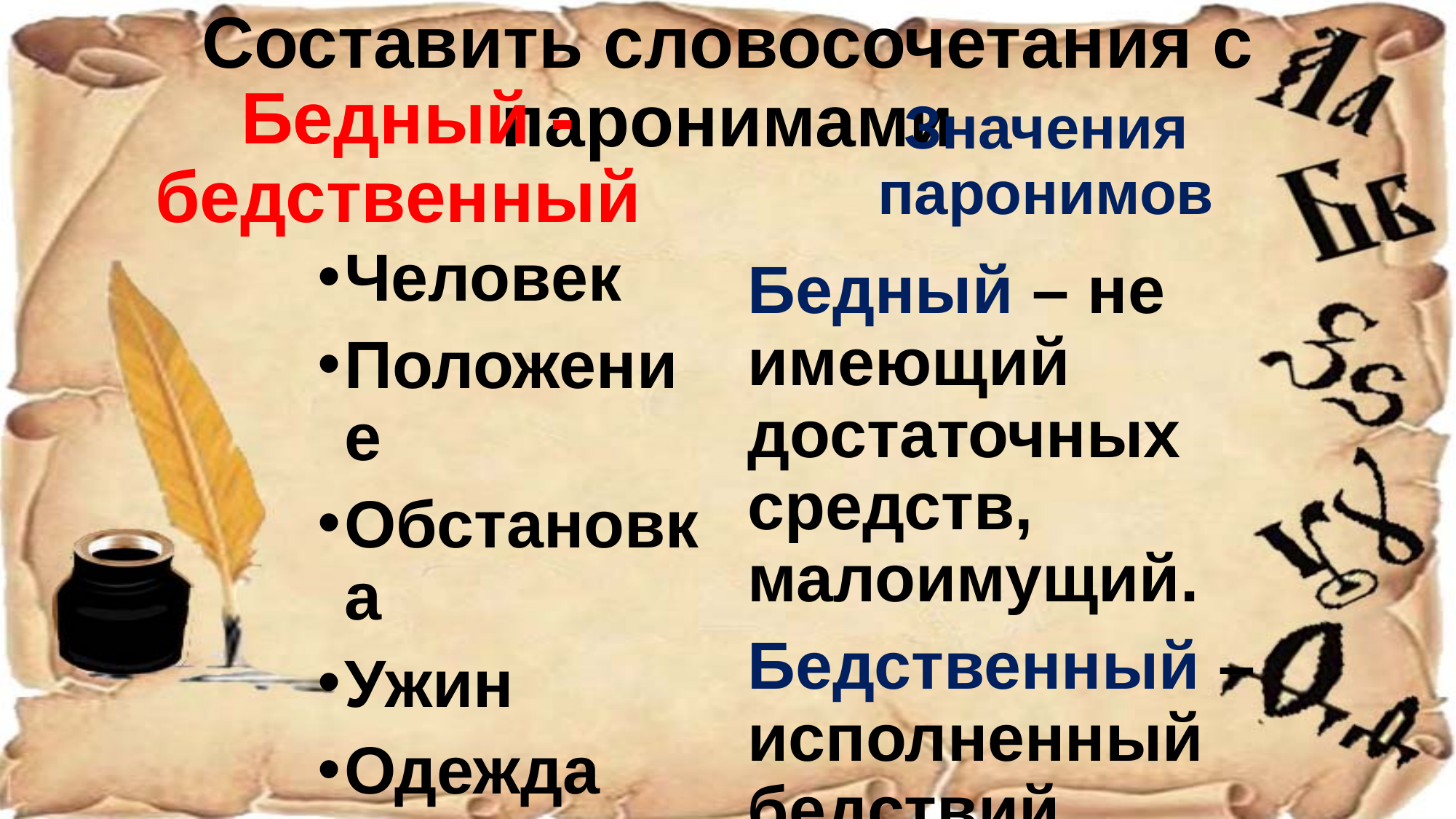

# Составить словосочетания с паронимами

Бедный - бедственный

Значения паронимов
Человек
Положение
Обстановка
Ужин
Одежда
Мальчик

Бедный – не имеющий достаточных средств, малоимущий.
Бедственный – исполненный бедствий.